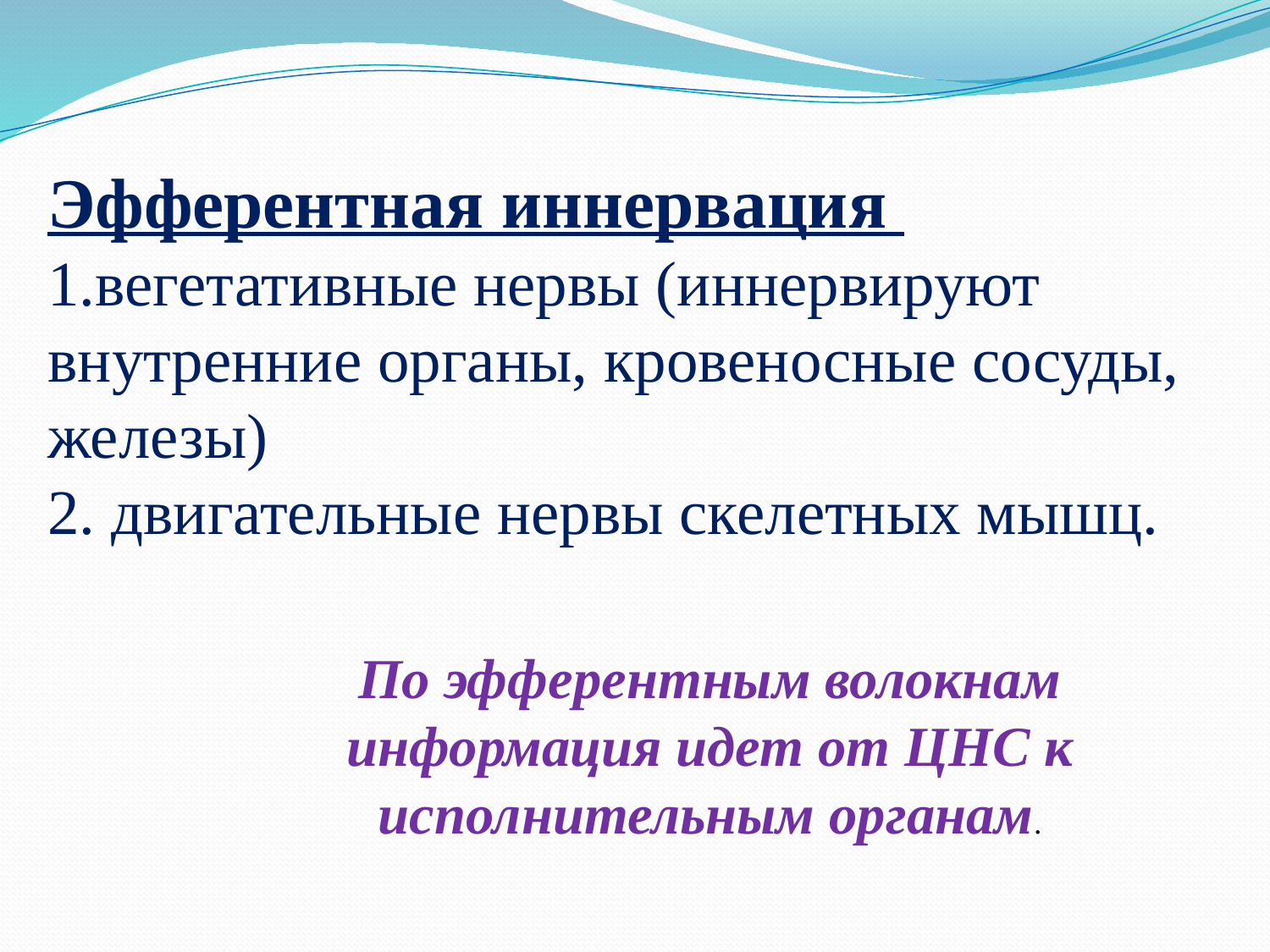

Эфферентная иннервация
вегетативные нервы (иннервируют внутренние органы, кровеносные сосуды, железы)
 двигательные нервы скелетных мышц.

По эфферентным волокнам информация идет от ЦНС к исполнительным органам.